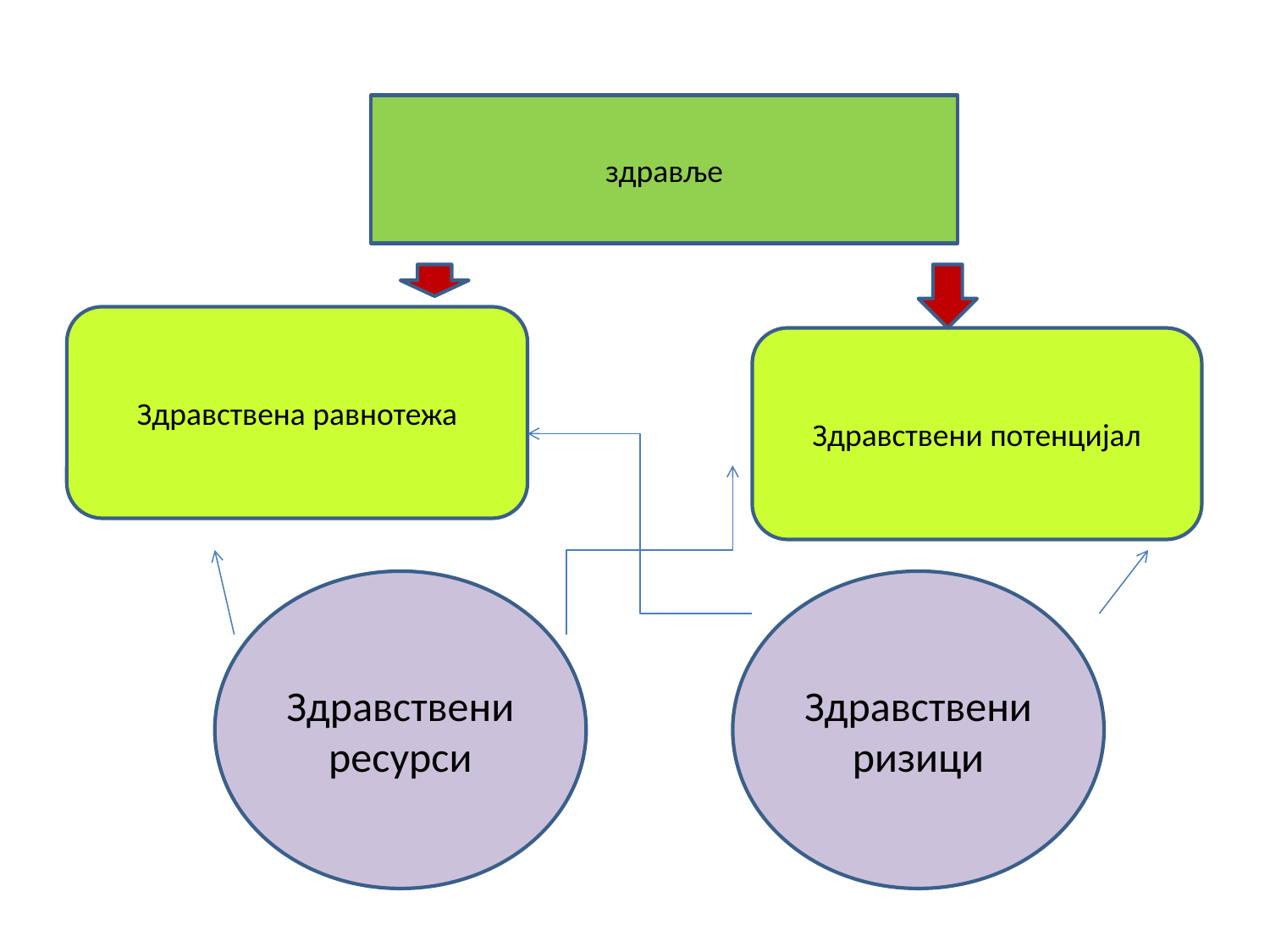

здравље

Здравствена равнотежа
Здравствени потенцијал
Здравствени ресурси
Здравствени ризици